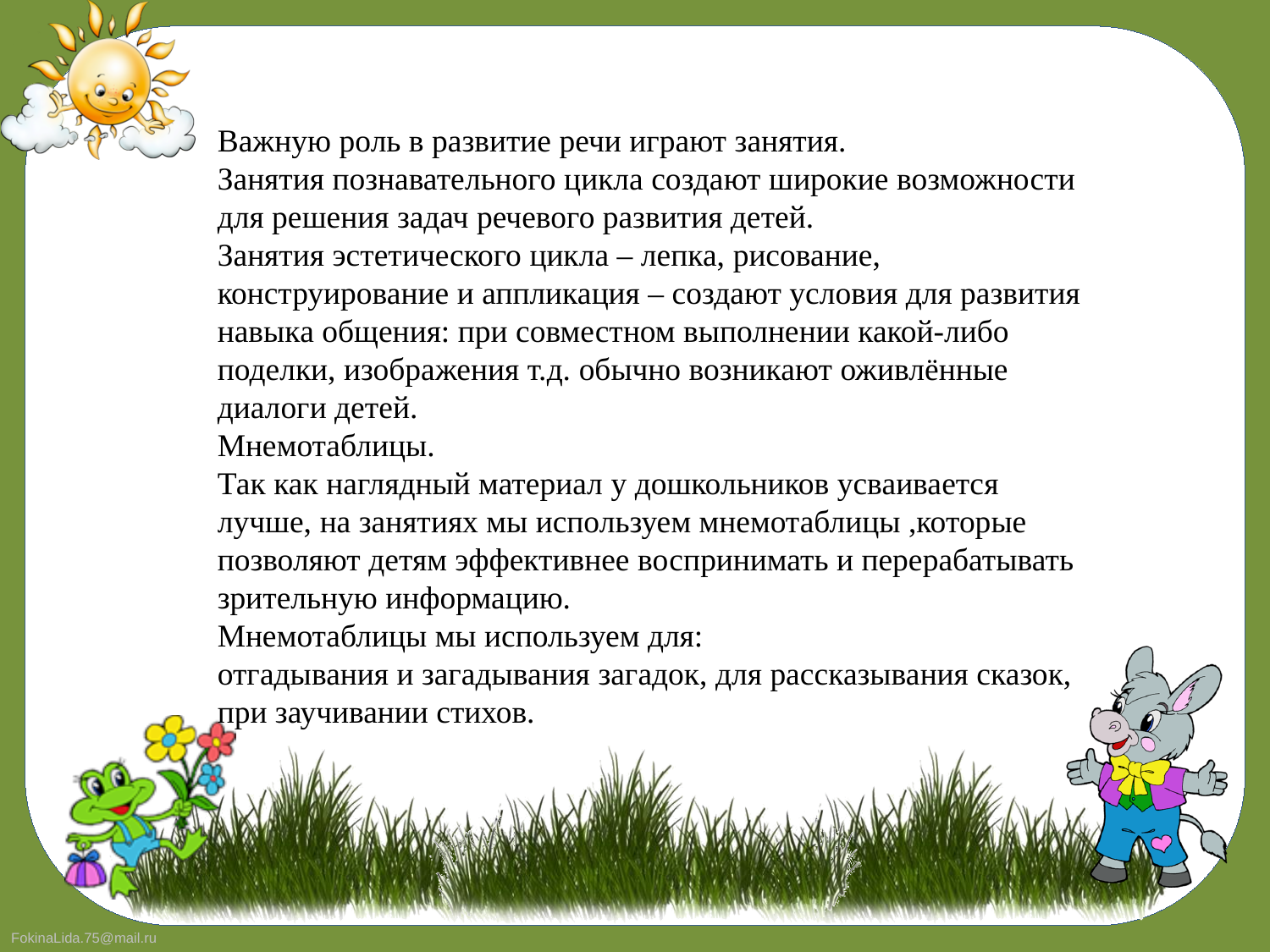

Важную роль в развитие речи играют занятия.
Занятия познавательного цикла создают широкие возможности для решения задач речевого развития детей.
Занятия эстетического цикла – лепка, рисование, конструирование и аппликация – создают условия для развития навыка общения: при совместном выполнении какой-либо поделки, изображения т.д. обычно возникают оживлённые диалоги детей.
Мнемотаблицы.
Так как наглядный материал у дошкольников усваивается лучше, на занятиях мы используем мнемотаблицы ,которые позволяют детям эффективнее воспринимать и перерабатывать зрительную информацию.
Мнемотаблицы мы используем для:
отгадывания и загадывания загадок, для рассказывания сказок, при заучивании стихов.